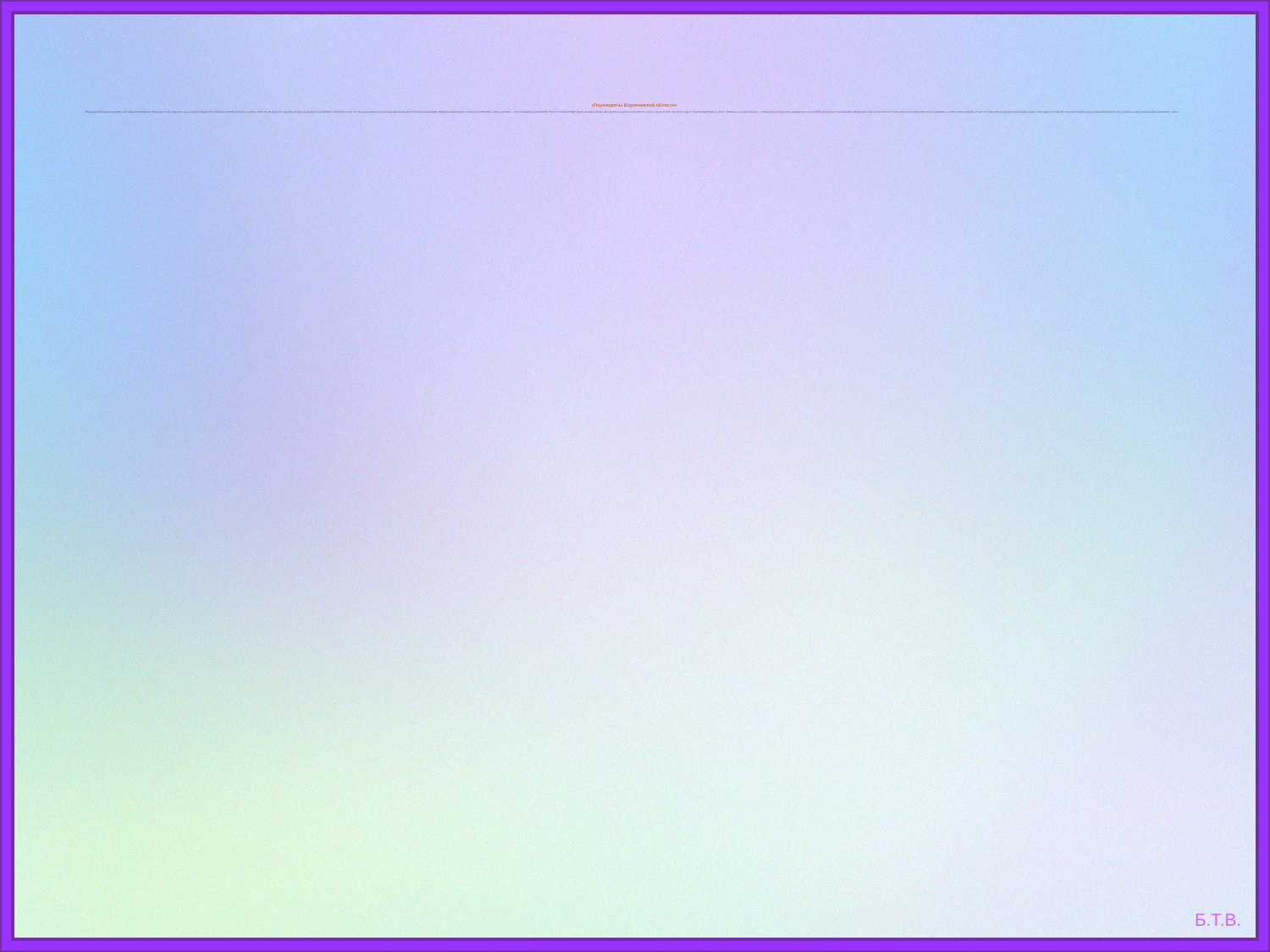

# «Первоцветы Воронежской области» Первоцветами называют растения, цветущие весной первыми. Некоторые из них зацветают еще до полного таяния снега, например гусиный лук и мать-и-мачеха. Зачем же эти цветы так торопятся, почему не дожидаются устойчивого тепла? Дело в том, что между растениями, как и между животными, идет постоянная конкуренция. Животные конкурируют за пищу, места обитания, самок, а растения – за свет и насекомых опылителей. Это и есть главный секрет первых весенних цветов: они торопятся вырасти и отцвести пока в лесу, в лугах и степях еще пусто и серо от прошлогодней травы и листвы. Именно в это короткое время – с конца марта до начала мая у первоцветов есть их личное время на рост и размножение. Природные часы не стоят на месте: очень скоро в лесу распустятся листья на деревьях и станет совсем сумрачно, на лугу и в степи вырастут другие, более мощные травы и тоже закроют солнце. Вот и торопятся первые цветы весны показаться на глаза, оживляя своими яркими пятнами апрельскую землю.